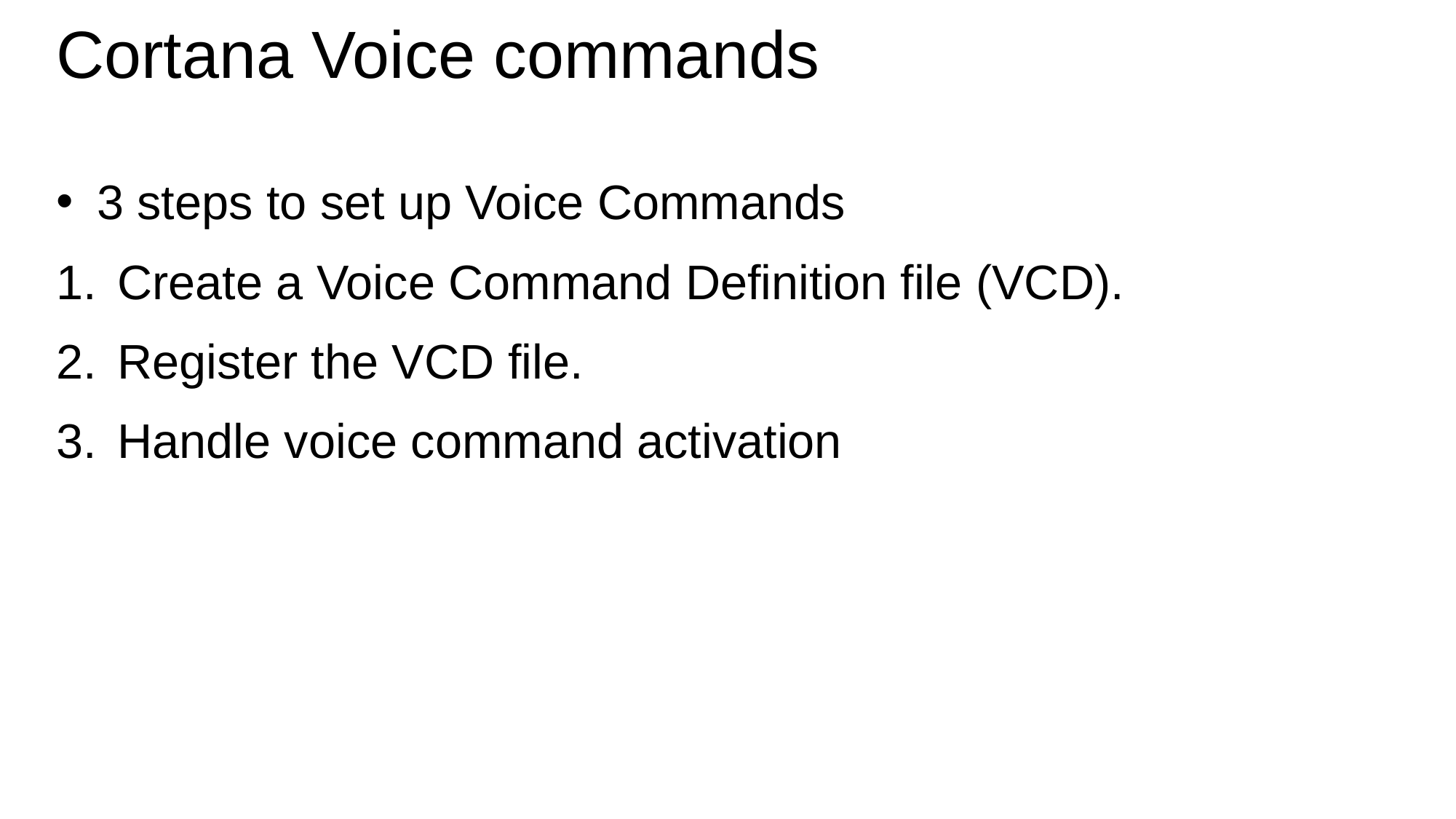

# Cortana Voice commands
3 steps to set up Voice Commands
Create a Voice Command Definition file (VCD).
Register the VCD file.
Handle voice command activation